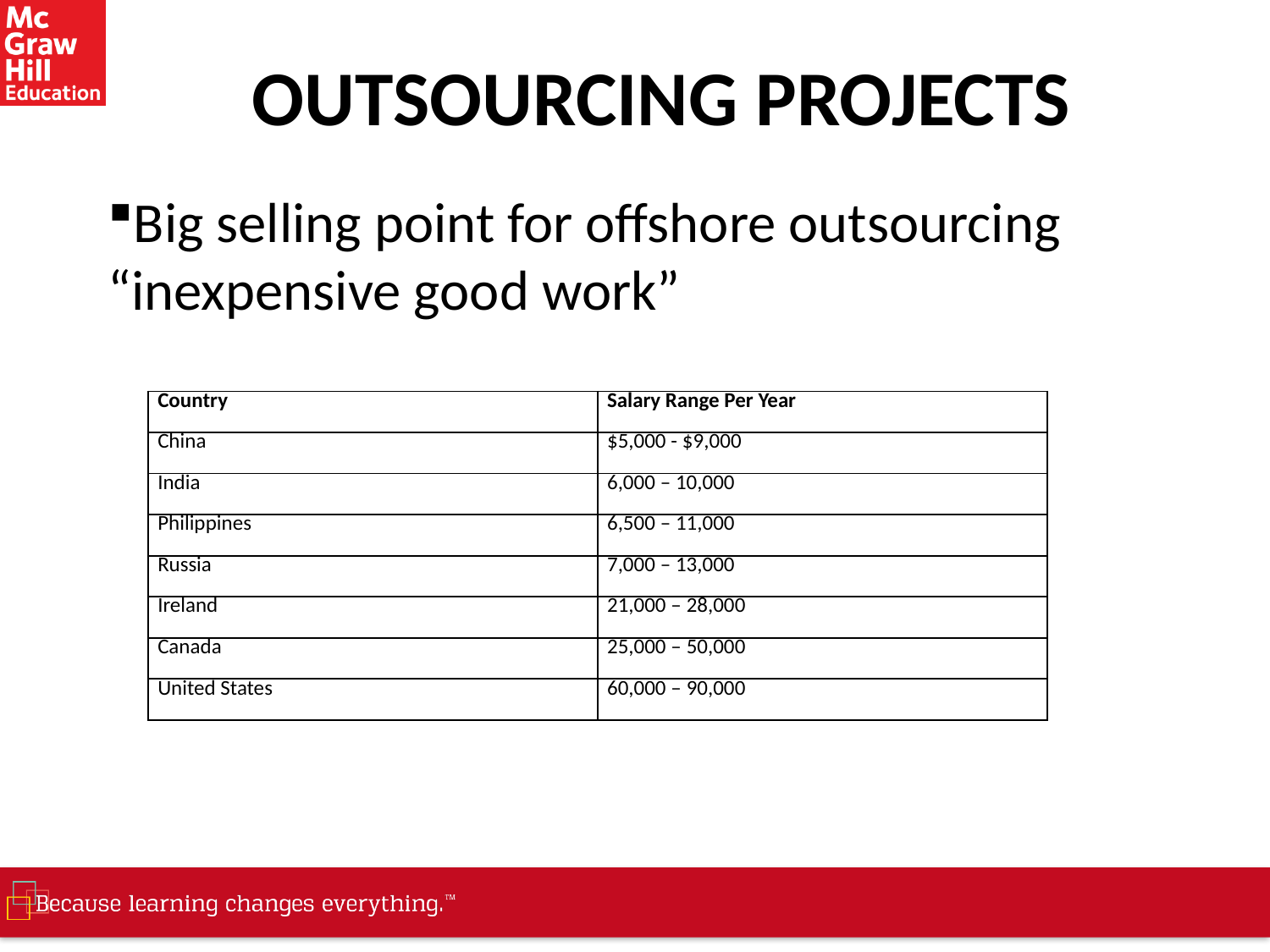

# OUTSOURCING PROJECTS
Big selling point for offshore outsourcing “inexpensive good work”

| Country | Salary Range Per Year |
| --- | --- |
| China | $5,000 - $9,000 |
| India | 6,000 – 10,000 |
| Philippines | 6,500 – 11,000 |
| Russia | 7,000 – 13,000 |
| Ireland | 21,000 – 28,000 |
| Canada | 25,000 – 50,000 |
| United States | 60,000 – 90,000 |